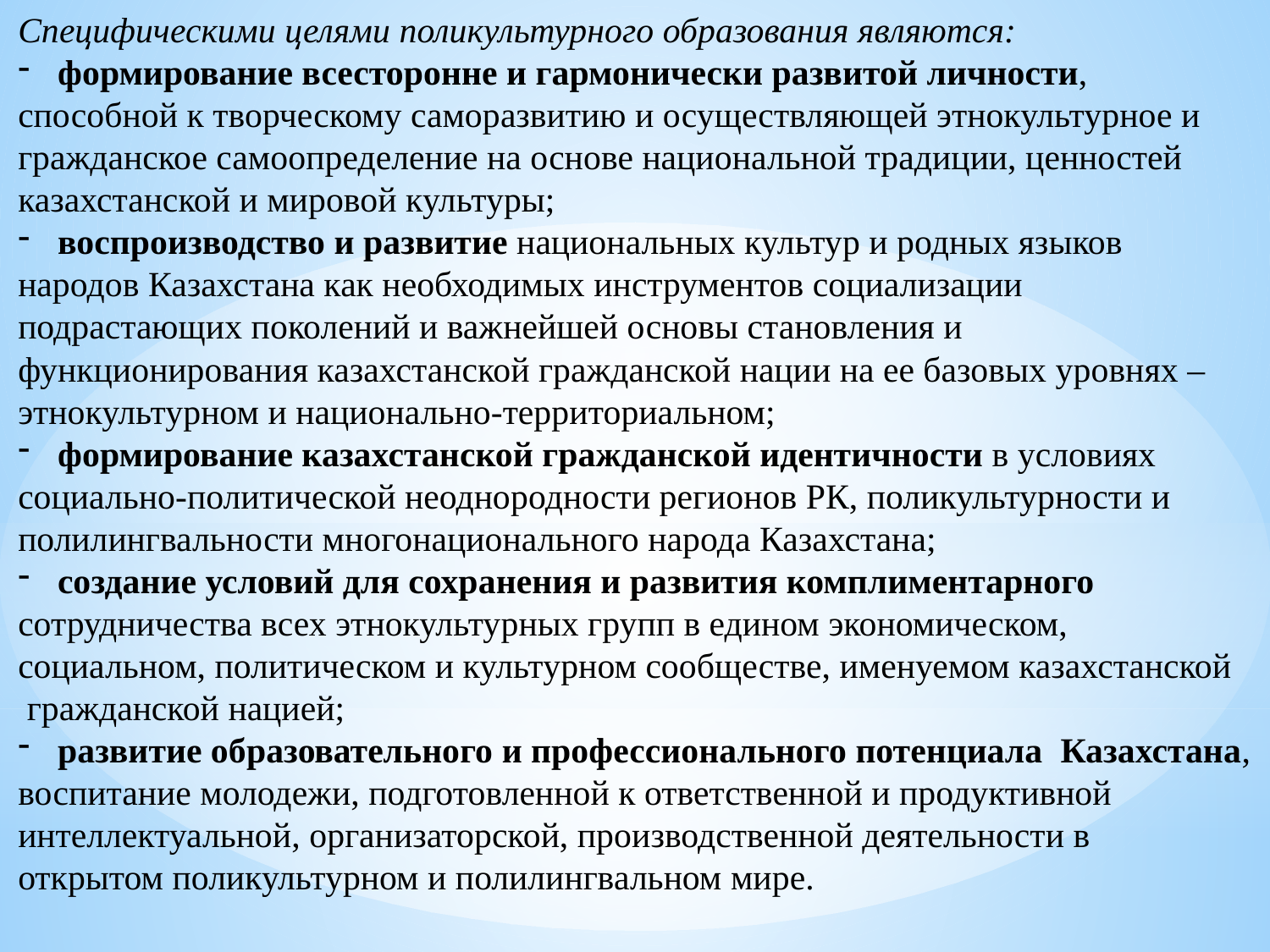

Специфическими целями поликультурного образования являются:
формирование всесторонне и гармонически развитой личности,
способной к творческому саморазвитию и осуществляющей этнокультурное и
гражданское самоопределение на основе национальной традиции, ценностей
казахстанской и мировой культуры;
воспроизводство и развитие национальных культур и родных языков
народов Казахстана как необходимых инструментов социализации
подрастающих поколений и важнейшей основы становления и
функционирования казахстанской гражданской нации на ее базовых уровнях –
этнокультурном и национально-территориальном;
формирование казахстанской гражданской идентичности в условиях
социально-политической неоднородности регионов РК, поликультурности и
полилингвальности многонационального народа Казахстана;
создание условий для сохранения и развития комплиментарного
сотрудничества всех этнокультурных групп в едином экономическом,
социальном, политическом и культурном сообществе, именуемом казахстанской
 гражданской нацией;
развитие образовательного и профессионального потенциала  Казахстана,
воспитание молодежи, подготовленной к ответственной и продуктивной
интеллектуальной, организаторской, производственной деятельности в
открытом поликультурном и полилингвальном мире.